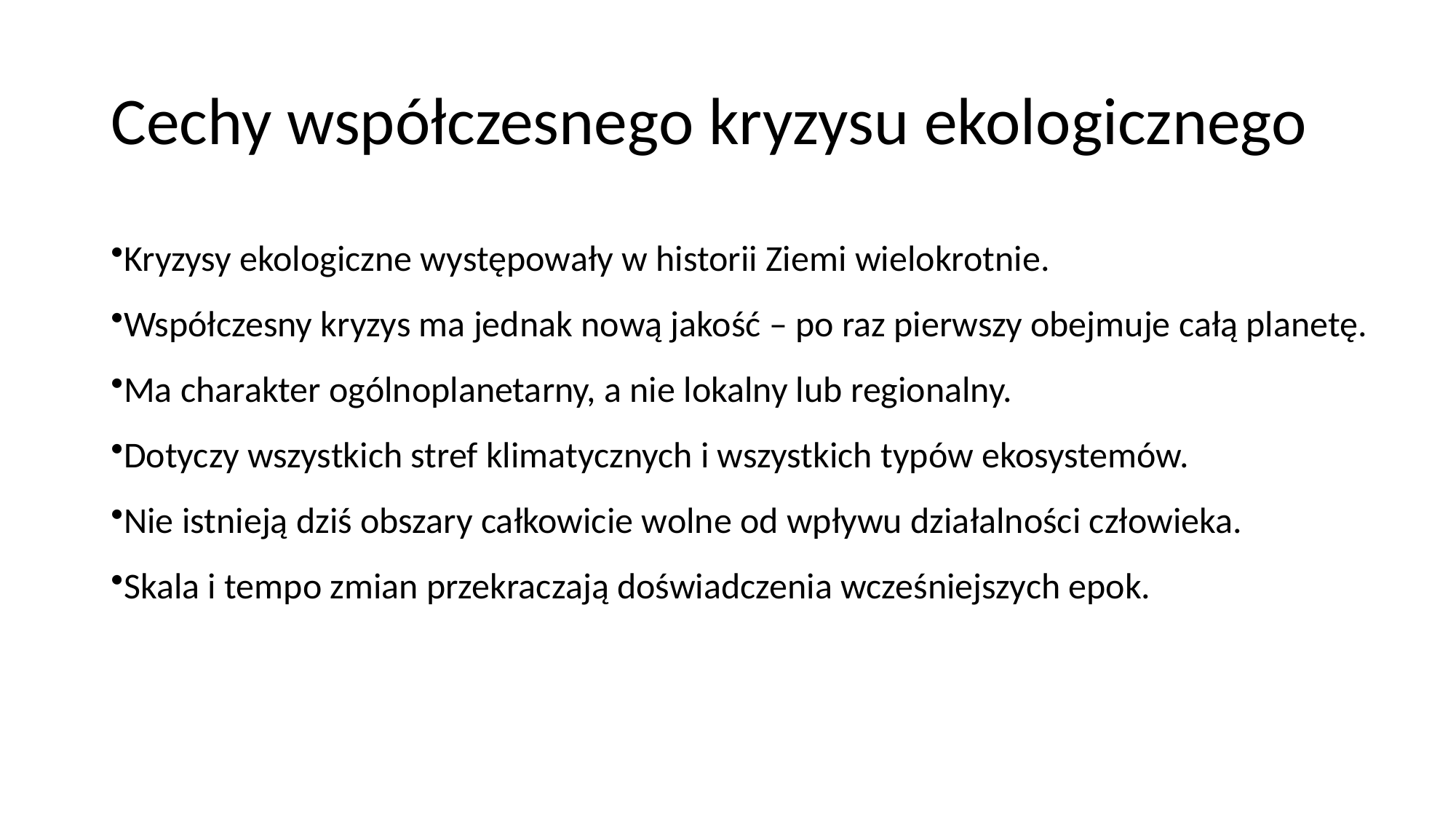

# Cechy współczesnego kryzysu ekologicznego
Kryzysy ekologiczne występowały w historii Ziemi wielokrotnie.
Współczesny kryzys ma jednak nową jakość – po raz pierwszy obejmuje całą planetę.
Ma charakter ogólnoplanetarny, a nie lokalny lub regionalny.
Dotyczy wszystkich stref klimatycznych i wszystkich typów ekosystemów.
Nie istnieją dziś obszary całkowicie wolne od wpływu działalności człowieka.
Skala i tempo zmian przekraczają doświadczenia wcześniejszych epok.